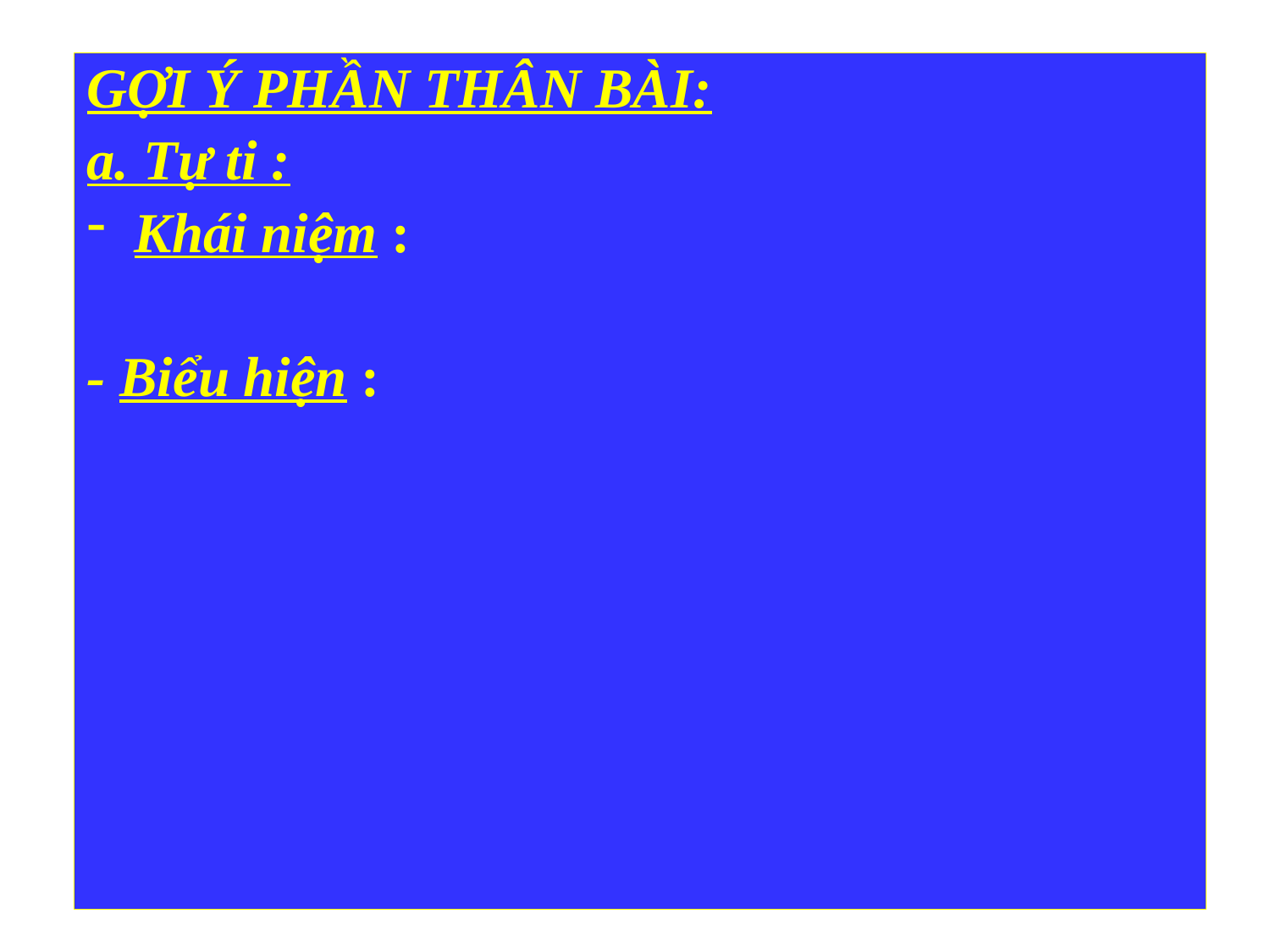

GỢI Ý PHẦN THÂN BÀI:
a. Tự ti :
Khái niệm :

- Biểu hiện :